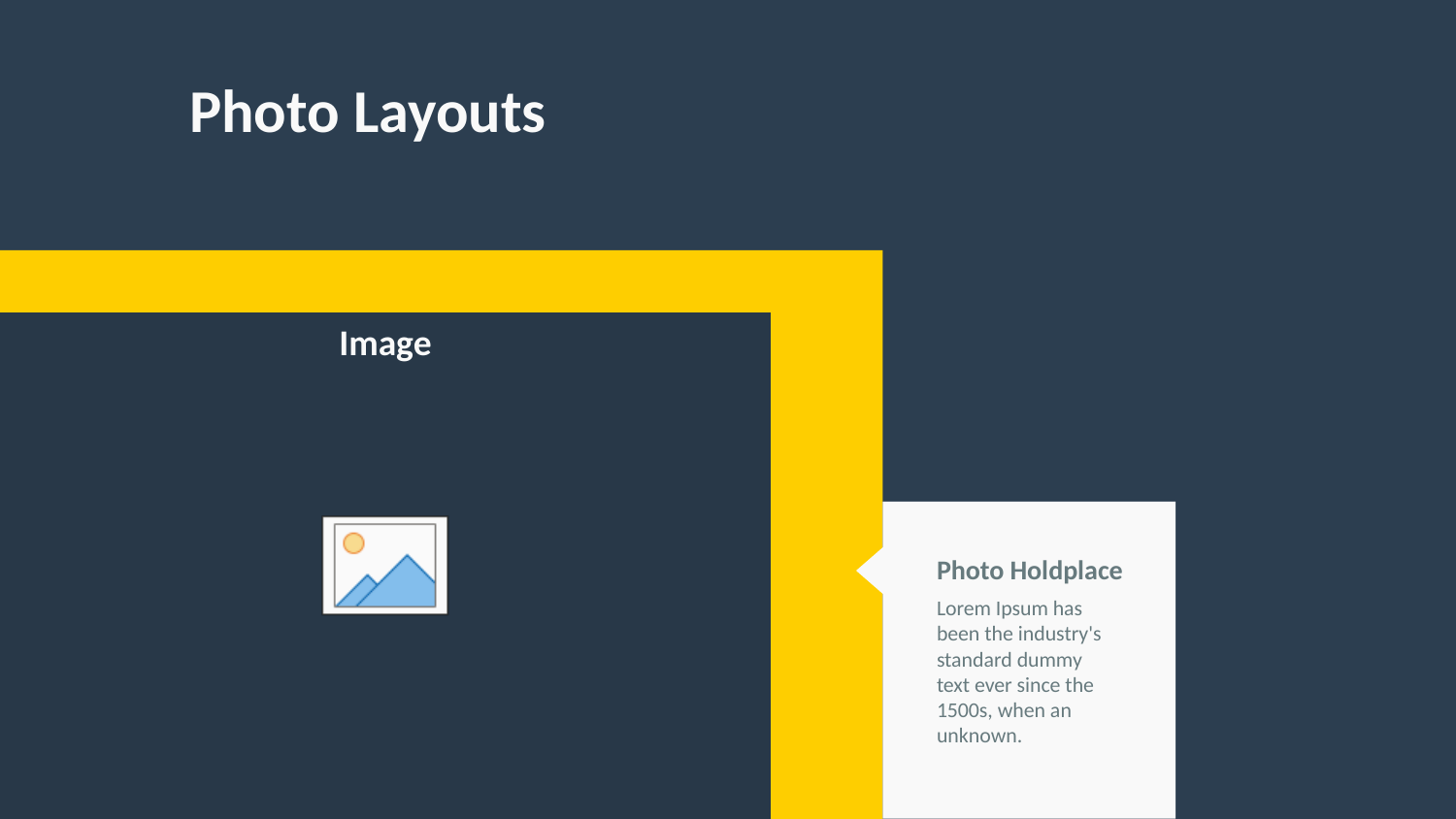

Photo Layouts

Photo Holdplace
Lorem Ipsum has been the industry's standard dummy text ever since the 1500s, when an unknown.